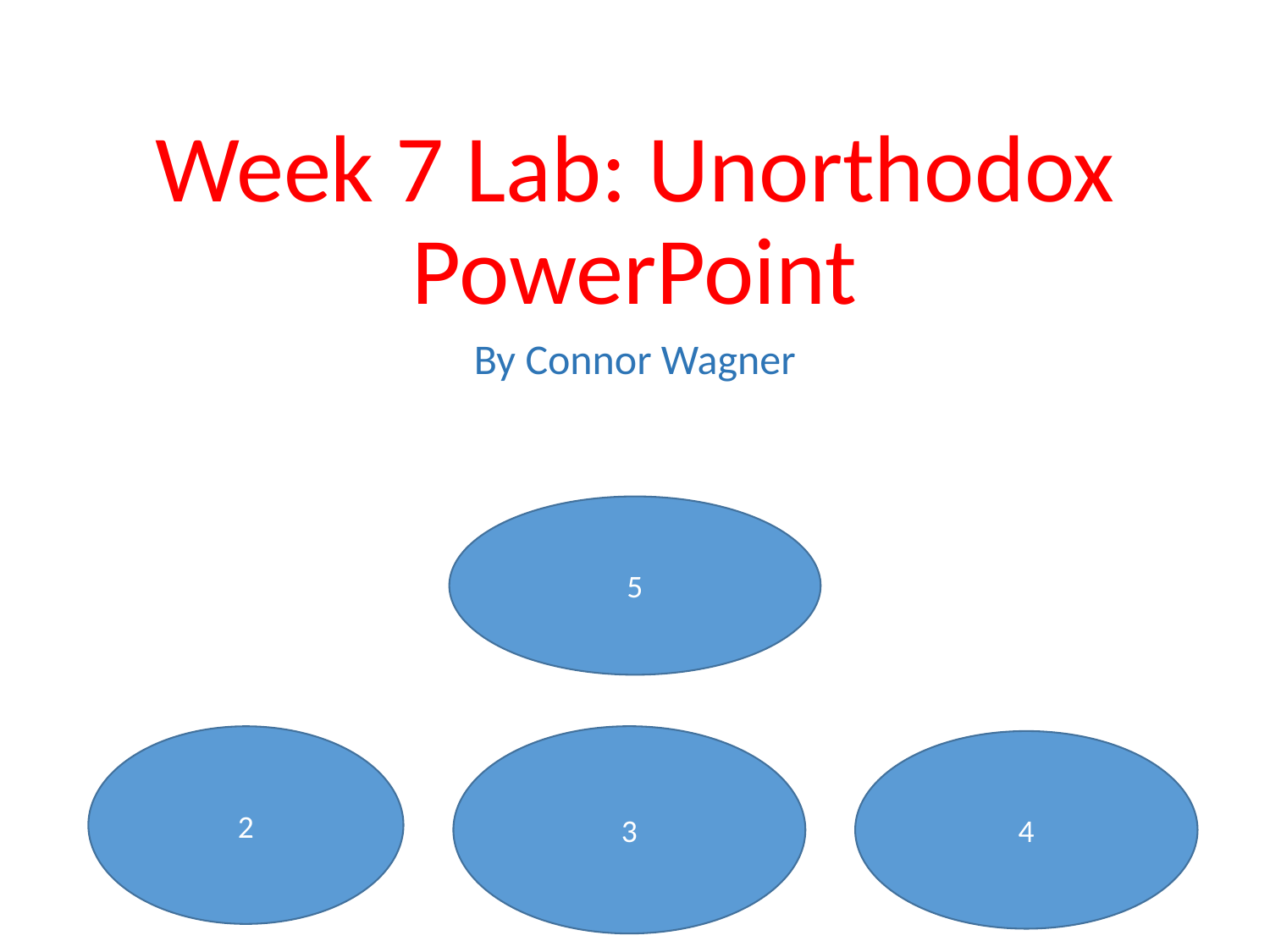

# Week 7 Lab: Unorthodox PowerPoint
By Connor Wagner
5
2
3
4